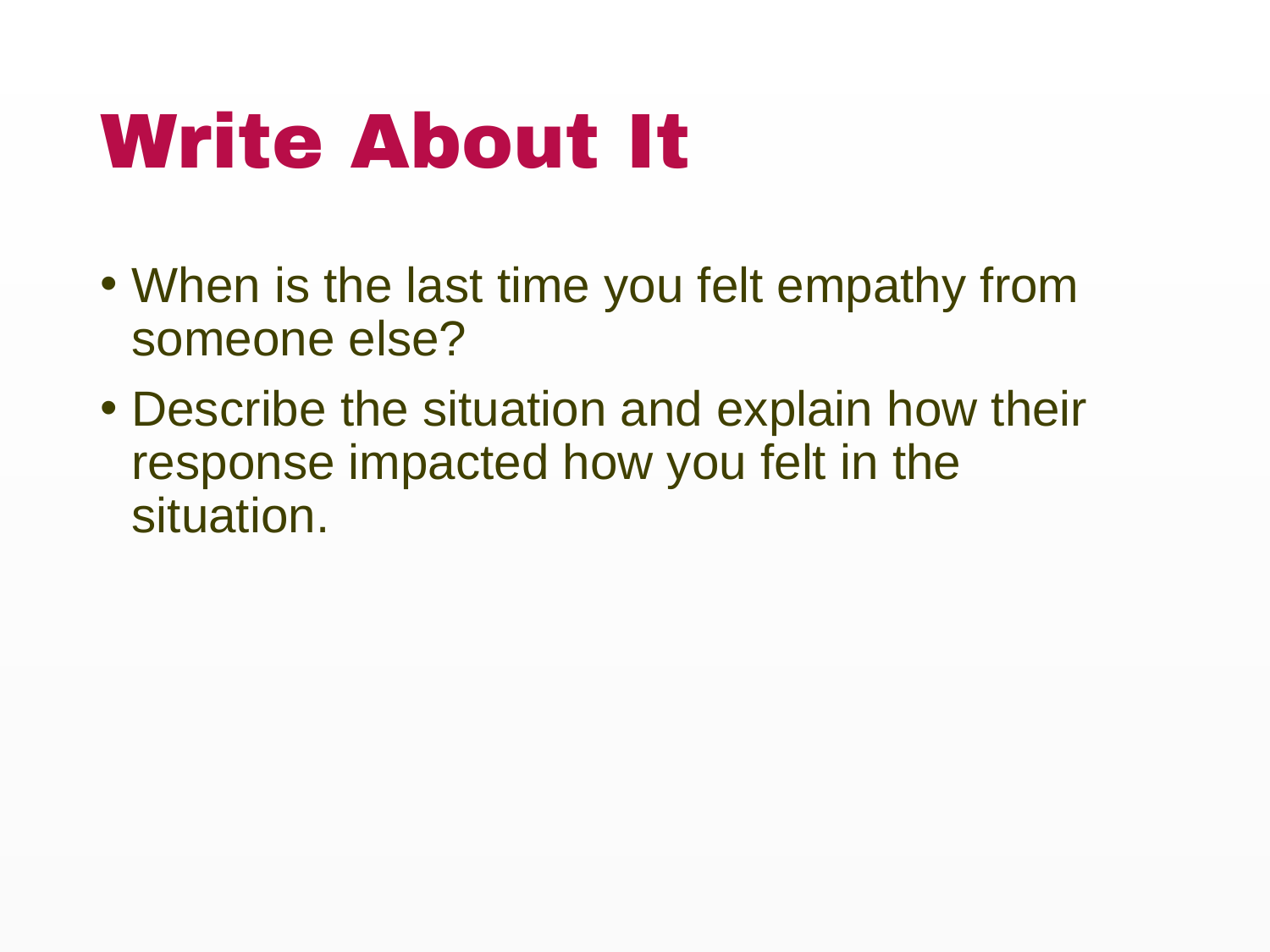

# Write About It
When is the last time you felt empathy from someone else?
Describe the situation and explain how their response impacted how you felt in the situation.